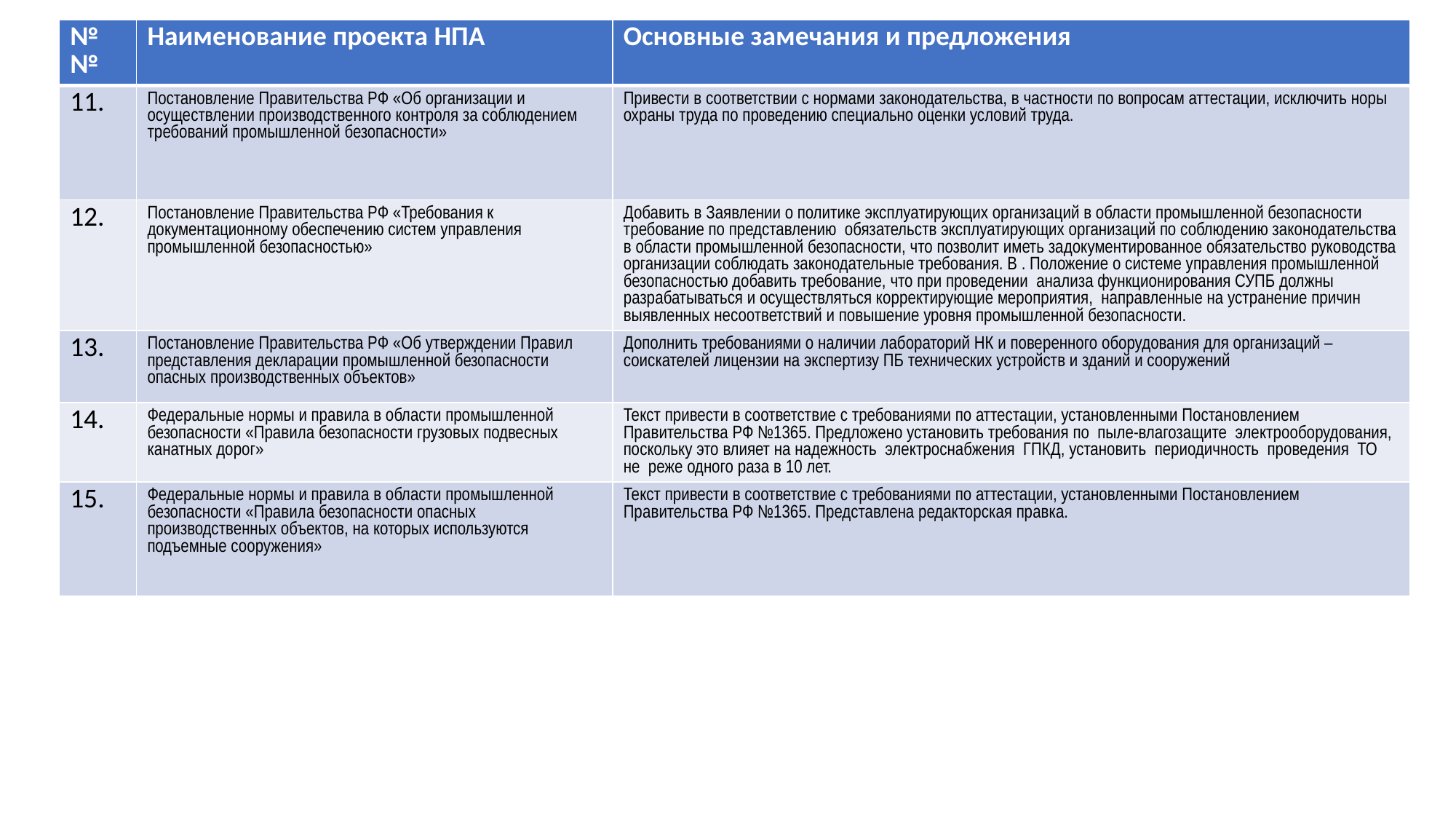

| №№ | Наименование проекта НПА | Основные замечания и предложения |
| --- | --- | --- |
| 11. | Постановление Правительства РФ «Об организации и осуществлении производственного контроля за соблюдением требований промышленной безопасности» | Привести в соответствии с нормами законодательства, в частности по вопросам аттестации, исключить норы охраны труда по проведению специально оценки условий труда. |
| 12. | Постановление Правительства РФ «Требования к документационному обеспечению систем управления промышленной безопасностью» | Добавить в Заявлении о политике эксплуатирующих организаций в области промышленной безопасности требование по представлению обязательств эксплуатирующих организаций по соблюдению законодательства в области промышленной безопасности, что позволит иметь задокументированное обязательство руководства организации соблюдать законодательные требования. В . Положение о системе управления промышленной безопасностью добавить требование, что при проведении анализа функционирования СУПБ должны разрабатываться и осуществляться корректирующие мероприятия, направленные на устранение причин выявленных несоответствий и повышение уровня промышленной безопасности. |
| 13. | Постановление Правительства РФ «Об утверждении Правил представления декларации промышленной безопасности опасных производственных объектов» | Дополнить требованиями о наличии лабораторий НК и поверенного оборудования для организаций – соискателей лицензии на экспертизу ПБ технических устройств и зданий и сооружений |
| 14. | Федеральные нормы и правила в области промышленной безопасности «Правила безопасности грузовых подвесных канатных дорог» | Текст привести в соответствие с требованиями по аттестации, установленными Постановлением Правительства РФ №1365. Предложено установить требования по пыле-влагозащите электрооборудования, поскольку это влияет на надежность электроснабжения ГПКД, установить периодичность проведения ТО не реже одного раза в 10 лет. |
| 15. | Федеральные нормы и правила в области промышленной безопасности «Правила безопасности опасных производственных объектов, на которых используются подъемные сооружения» | Текст привести в соответствие с требованиями по аттестации, установленными Постановлением Правительства РФ №1365. Представлена редакторская правка. |